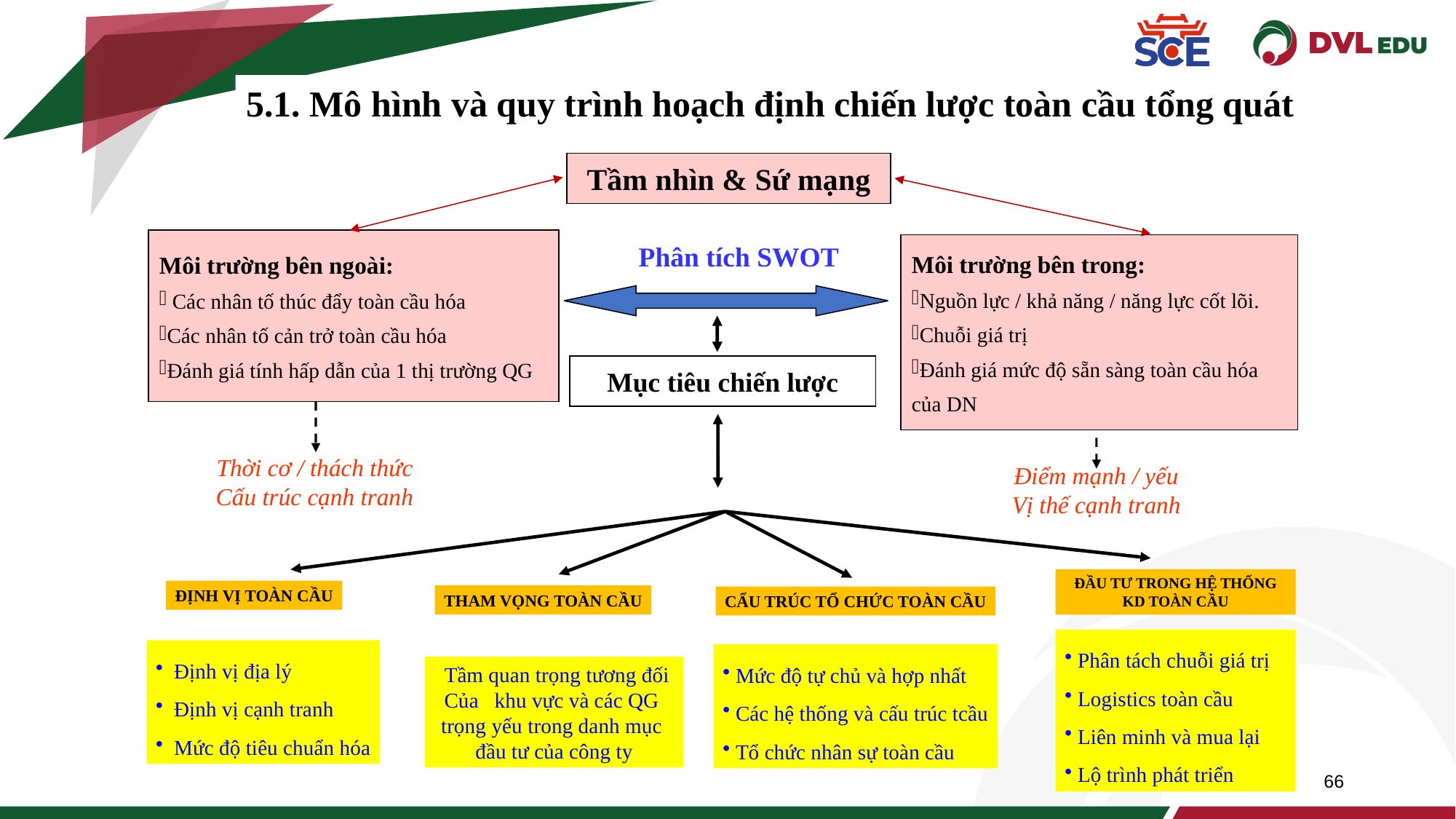

5.1. Mô hình và quy trình hoạch định chiến lược toàn cầu tổng quát
Tầm nhìn & Sứ mạng

Phân tích SWOT
Môi trường bên trong:
Nguồn lực / khả năng / năng lực cốt lõi.
Chuỗi giá trị
Đánh giá mức độ sẵn sàng toàn cầu hóa
của DN

Mục tiêu chiến lược

Thời cơ / thách thức
Cấu trúc cạnh tranh

Điểm mạnh / yếu
Vị thế cạnh tranh
ĐẦU TƯ TRONG HỆ THỐNG KD TOÀN CẦU
ĐỊNH VỊ TOÀN CẦU
THAM VỌNG TOÀN CẦU
CẨU TRÚC TỔ CHỨC TOÀN CẦU
 Phân tách chuỗi giá trị
 Logistics toàn cầu
 Liên minh và mua lại
 Lộ trình phát triển
  Định vị địa lý
  Định vị cạnh tranh
  Mức độ tiêu chuẩn hóa
 Mức độ tự chủ và hợp nhất
 Các hệ thống và cấu trúc tcầu
 Tổ chức nhân sự toàn cầu
  Tầm quan trọng tương đối
Của   khu vực và các QG
trọng yếu trong danh mục
đầu tư của công ty
Môi trường bên ngoài:
 Các nhân tố thúc đẩy toàn cầu hóa
Các nhân tố cản trở toàn cầu hóa
Đánh giá tính hấp dẫn của 1 thị trường QG
66
66